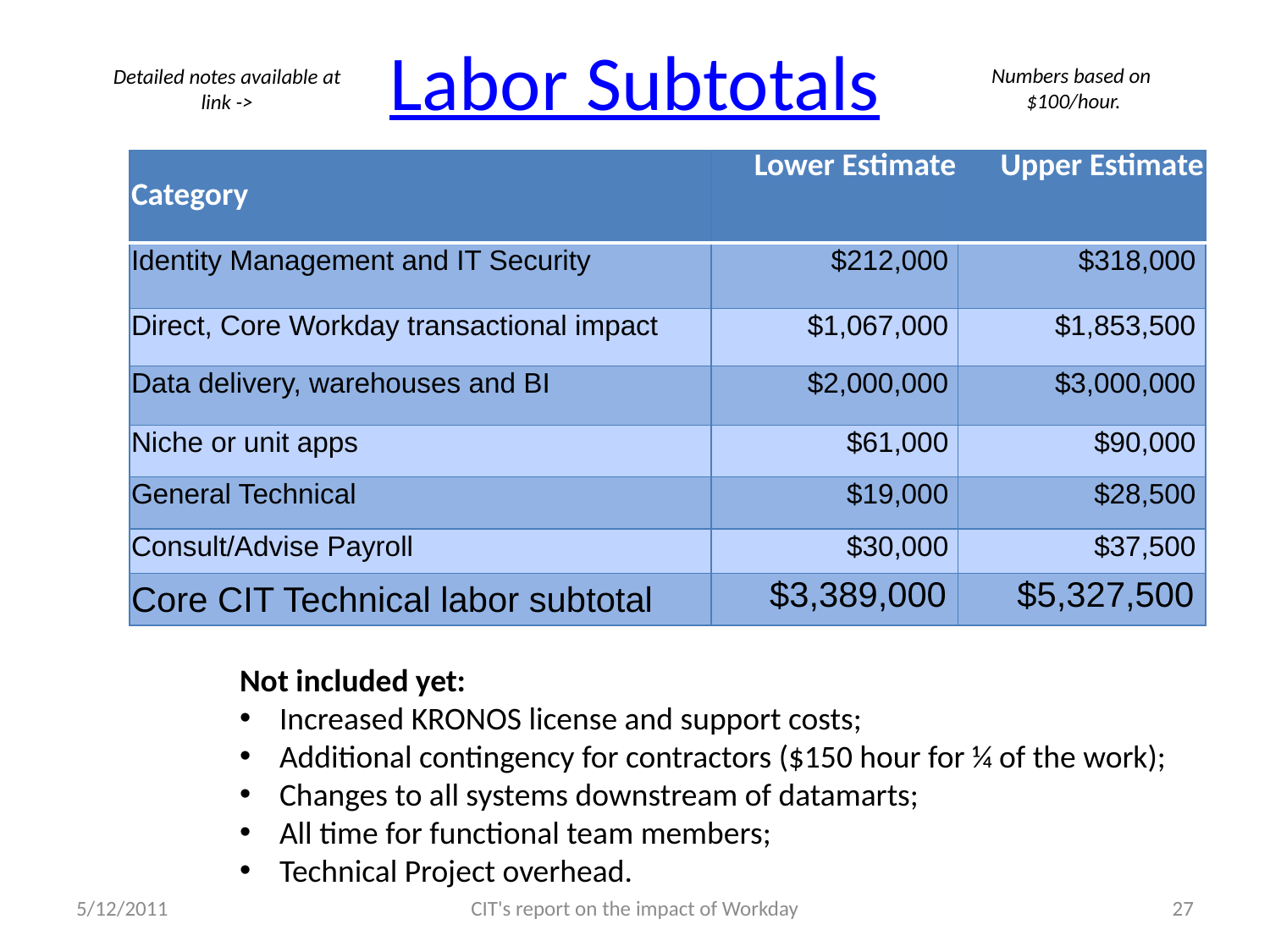

# Labor Subtotals
Numbers based on
$100/hour.

Detailed notes available at link ->

| Category | Lower Estimate | Upper Estimate |
| --- | --- | --- |
| Identity Management and IT Security | $212,000 | $318,000 |
| Direct, Core Workday transactional impact | $1,067,000 | $1,853,500 |
| Data delivery, warehouses and BI | $2,000,000 | $3,000,000 |
| Niche or unit apps | $61,000 | $90,000 |
| General Technical | $19,000 | $28,500 |
| Consult/Advise Payroll | $30,000 | $37,500 |
| Core CIT Technical labor subtotal | $3,389,000 | $5,327,500 |
Not included yet:
Increased KRONOS license and support costs;
Additional contingency for contractors ($150 hour for ¼ of the work);
Changes to all systems downstream of datamarts;
All time for functional team members;
Technical Project overhead.
5/12/2011
CIT's report on the impact of Workday
27